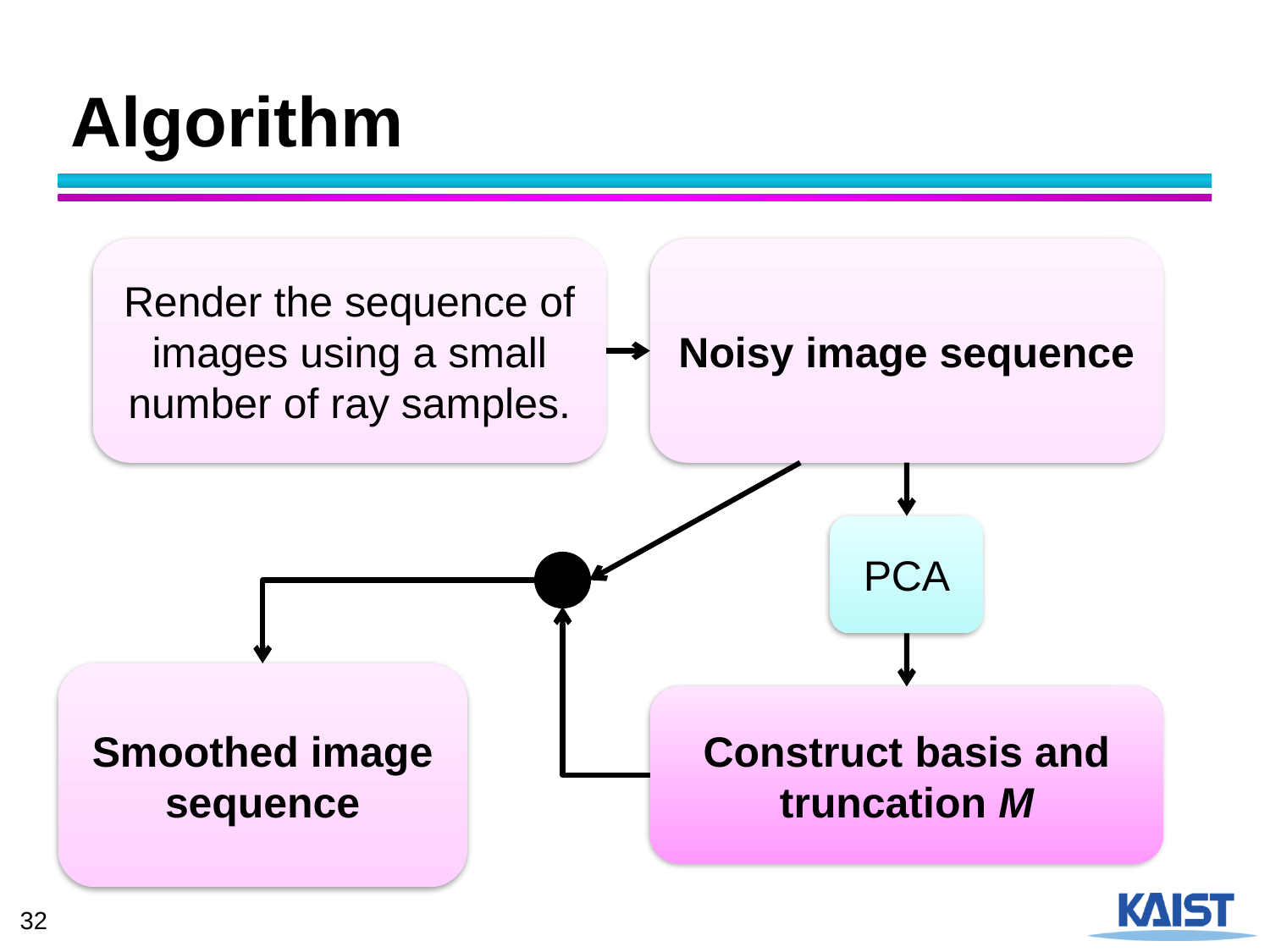

# Algorithm
Render the sequence of images using a small number of ray samples.
Noisy image sequence
PCA

Smoothed image sequence
Construct basis and truncation M